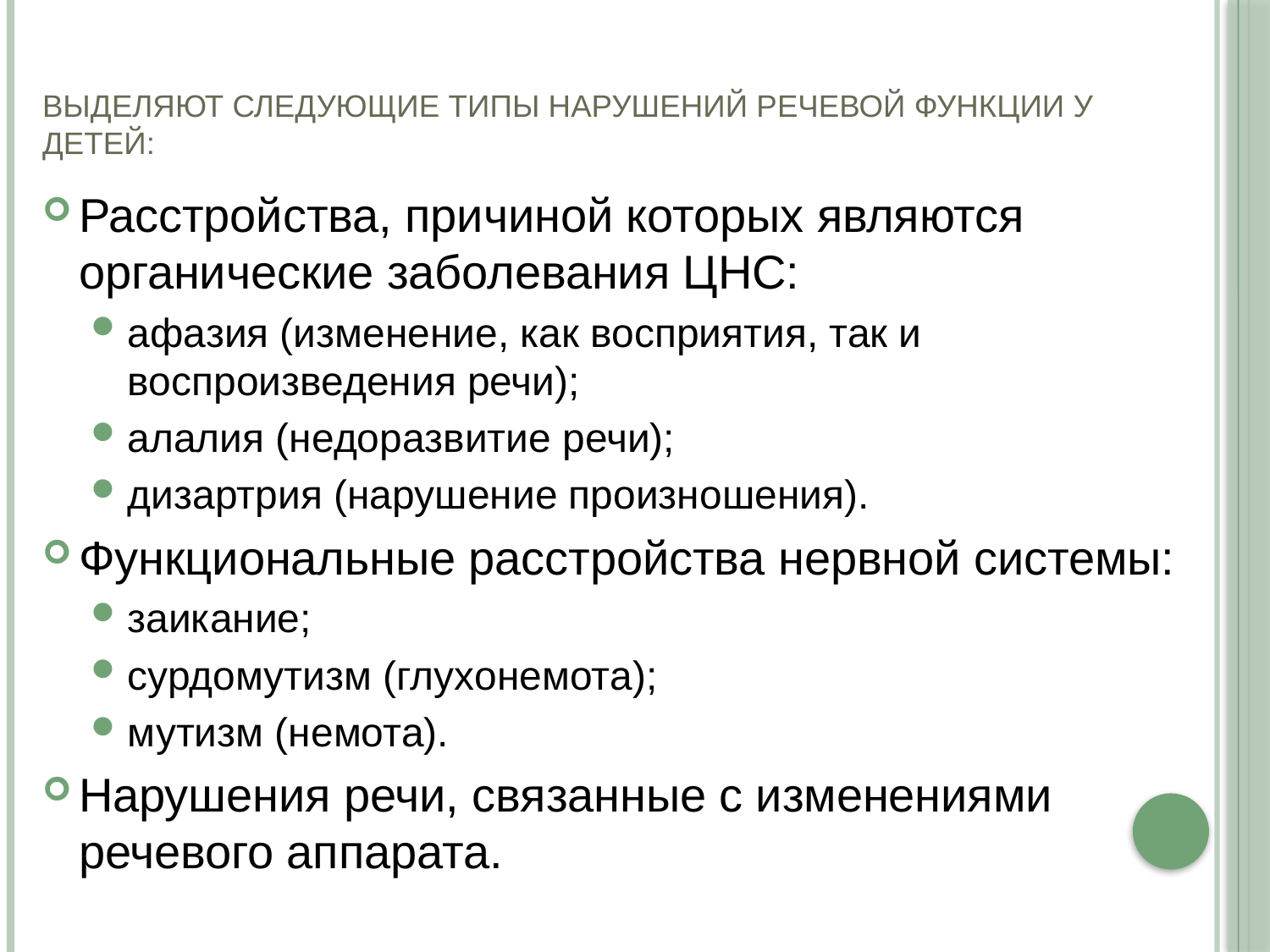

# Выделяют следующие типы нарушений речевой функции у детей:
Расстройства, причиной которых являются органические заболевания ЦНС:
афазия (изменение, как восприятия, так и воспроизведения речи);
алалия (недоразвитие речи);
дизартрия (нарушение произношения).
Функциональные расстройства нервной системы:
заикание;
сурдомутизм (глухонемота);
мутизм (немота).
Нарушения речи, связанные с изменениями речевого аппарата.